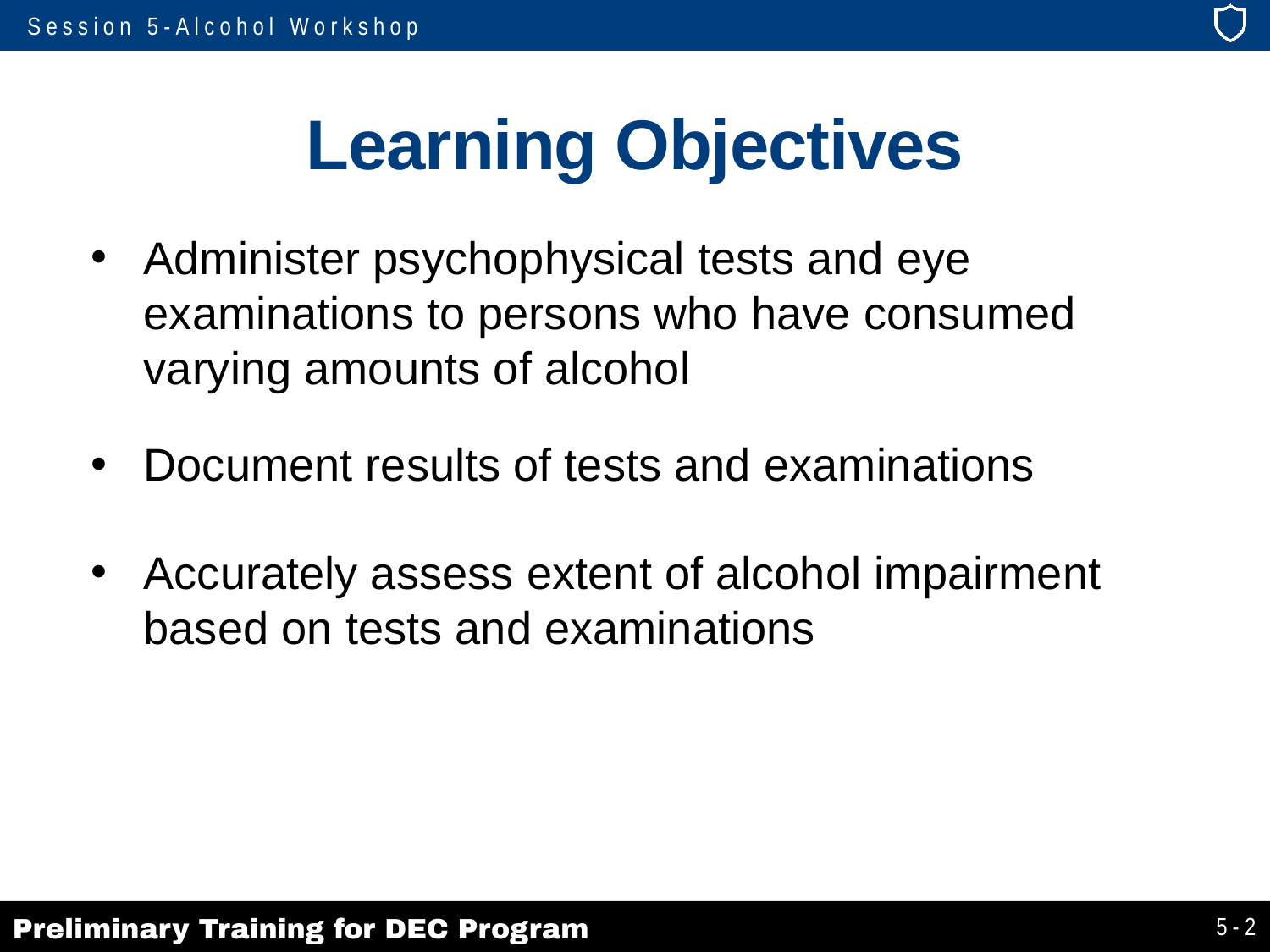

# Learning Objectives
Administer psychophysical tests and eye examinations to persons who have consumed varying amounts of alcohol
Document results of tests and examinations
Accurately assess extent of alcohol impairment based on tests and examinations
5-2